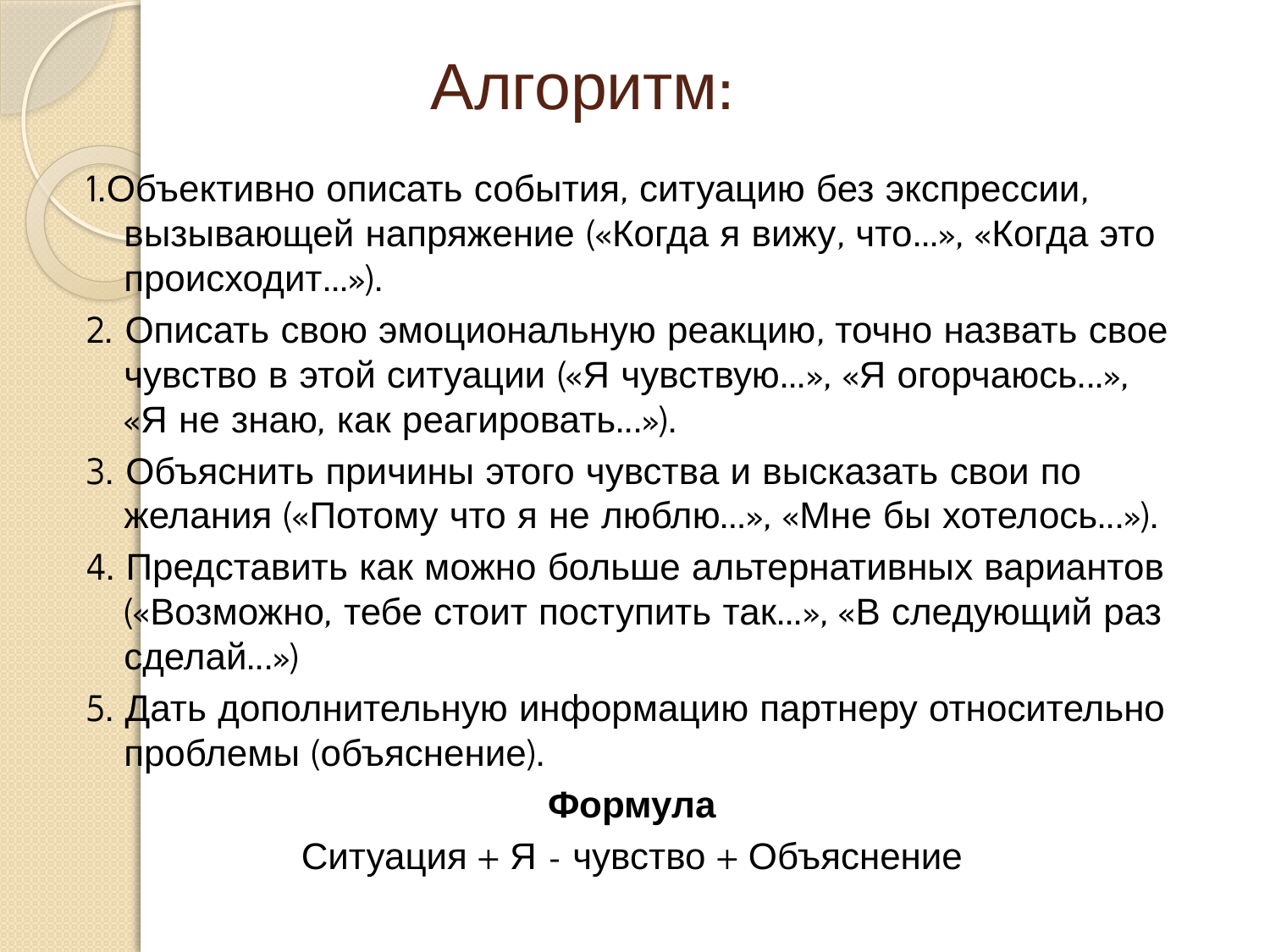

# Алгоритм:
1.Объективно описать события, ситуацию без экспрессии, вызывающей напряжение («Когда я вижу, что...», «Когда это происходит...»).
2. Описать свою эмоциональную реакцию, точно назвать свое чувство в этой ситуации («Я чувствую...», «Я огорчаюсь...», «Я не знаю, как реагировать...»).
3. Объяснить причины этого чувства и высказать свои по желания («Потому что я не люблю…», «Мне бы хотелось...»).
4. Представить как можно больше альтернативных вариантов («Возможно, тебе стоит поступить так...», «В следующий раз сделай...»)
5. Дать дополнительную информацию партнеру относительно проблемы (объяснение).
Формула
Ситуация + Я - чувство + Объяснение